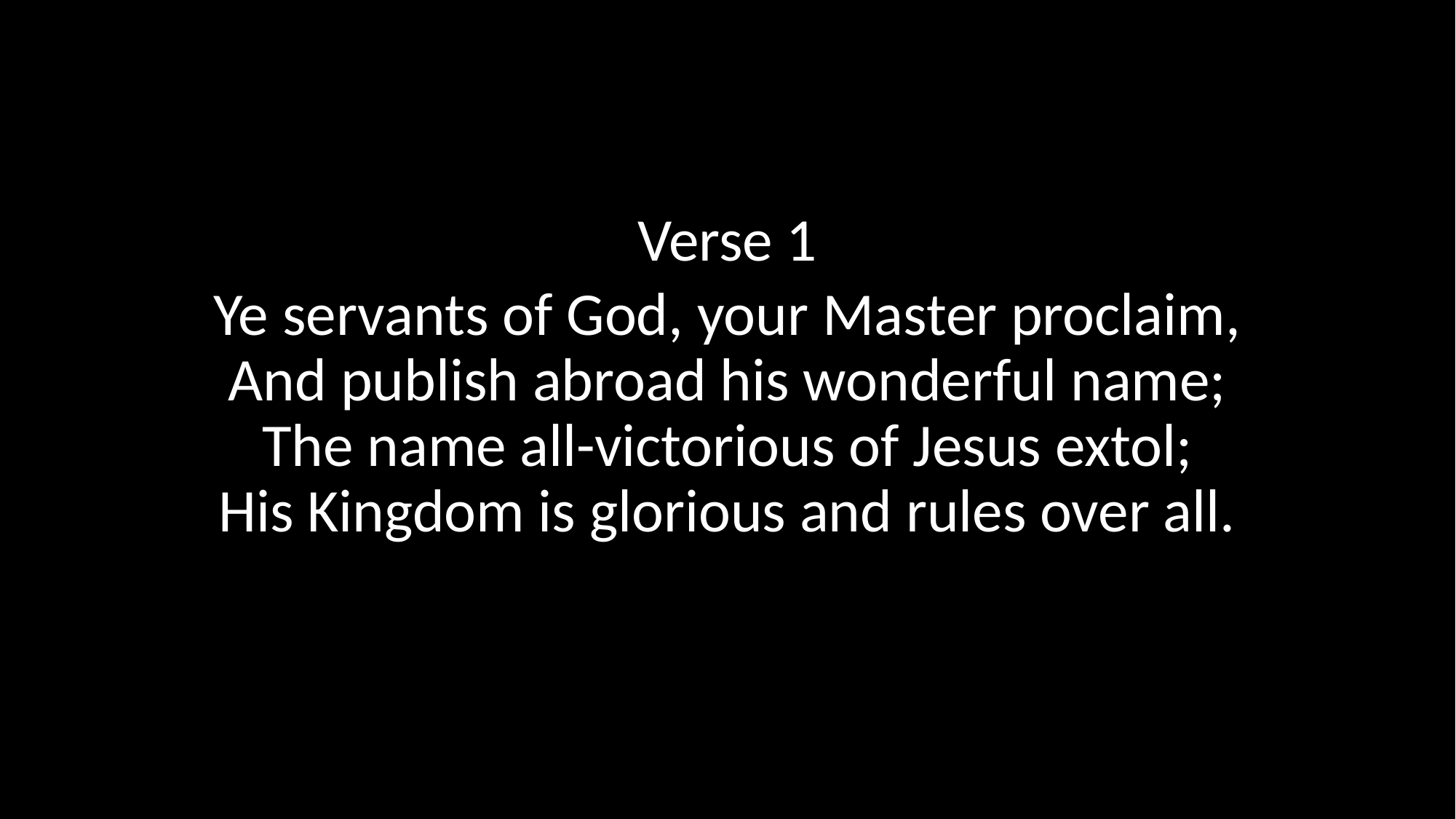

Verse 1
Ye servants of God, your Master proclaim,
And publish abroad his wonderful name;
The name all-victorious of Jesus extol;
His Kingdom is glorious and rules over all.